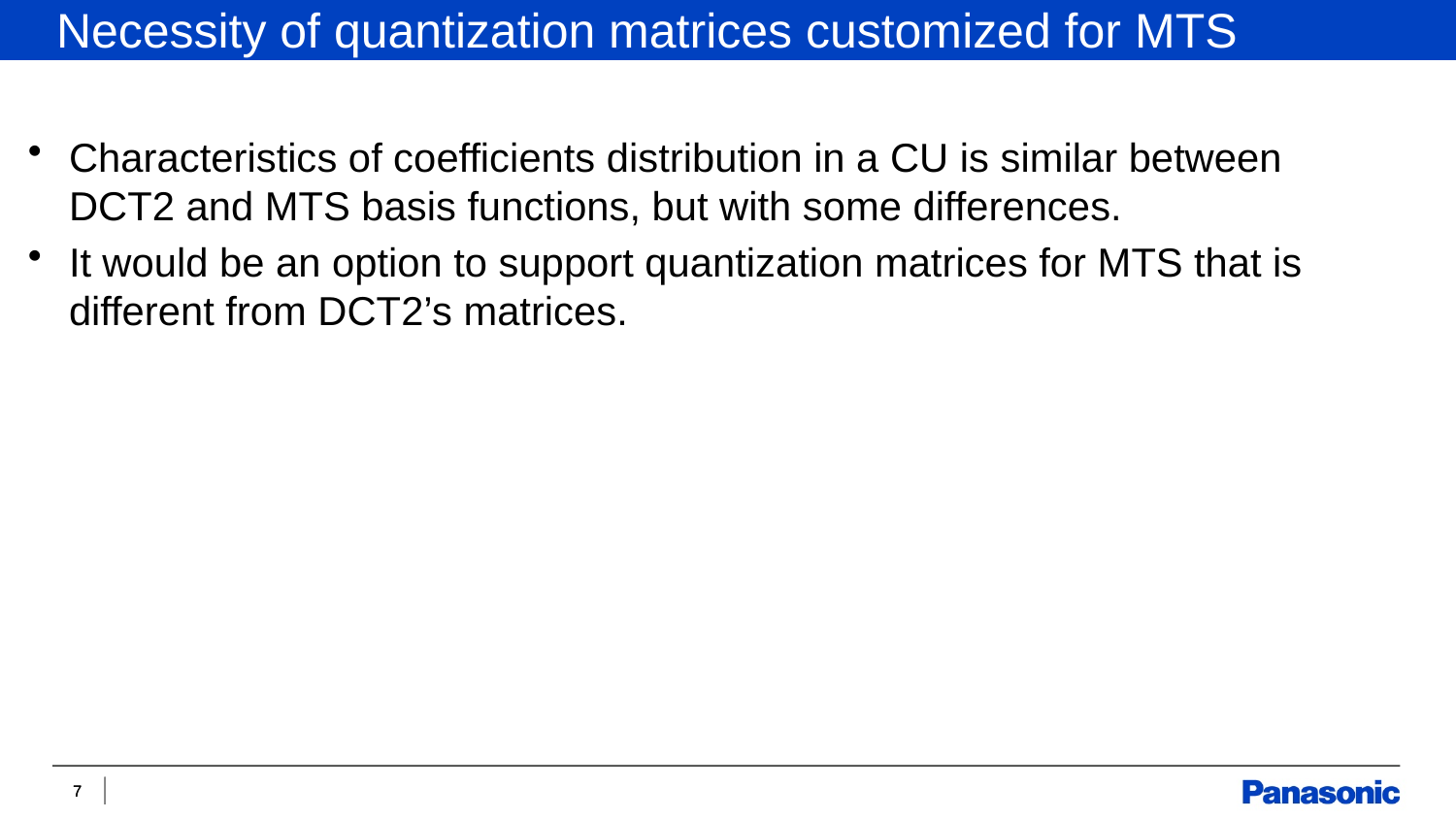

Necessity of quantization matrices customized for MTS
Characteristics of coefficients distribution in a CU is similar between DCT2 and MTS basis functions, but with some differences.
It would be an option to support quantization matrices for MTS that is different from DCT2’s matrices.
7